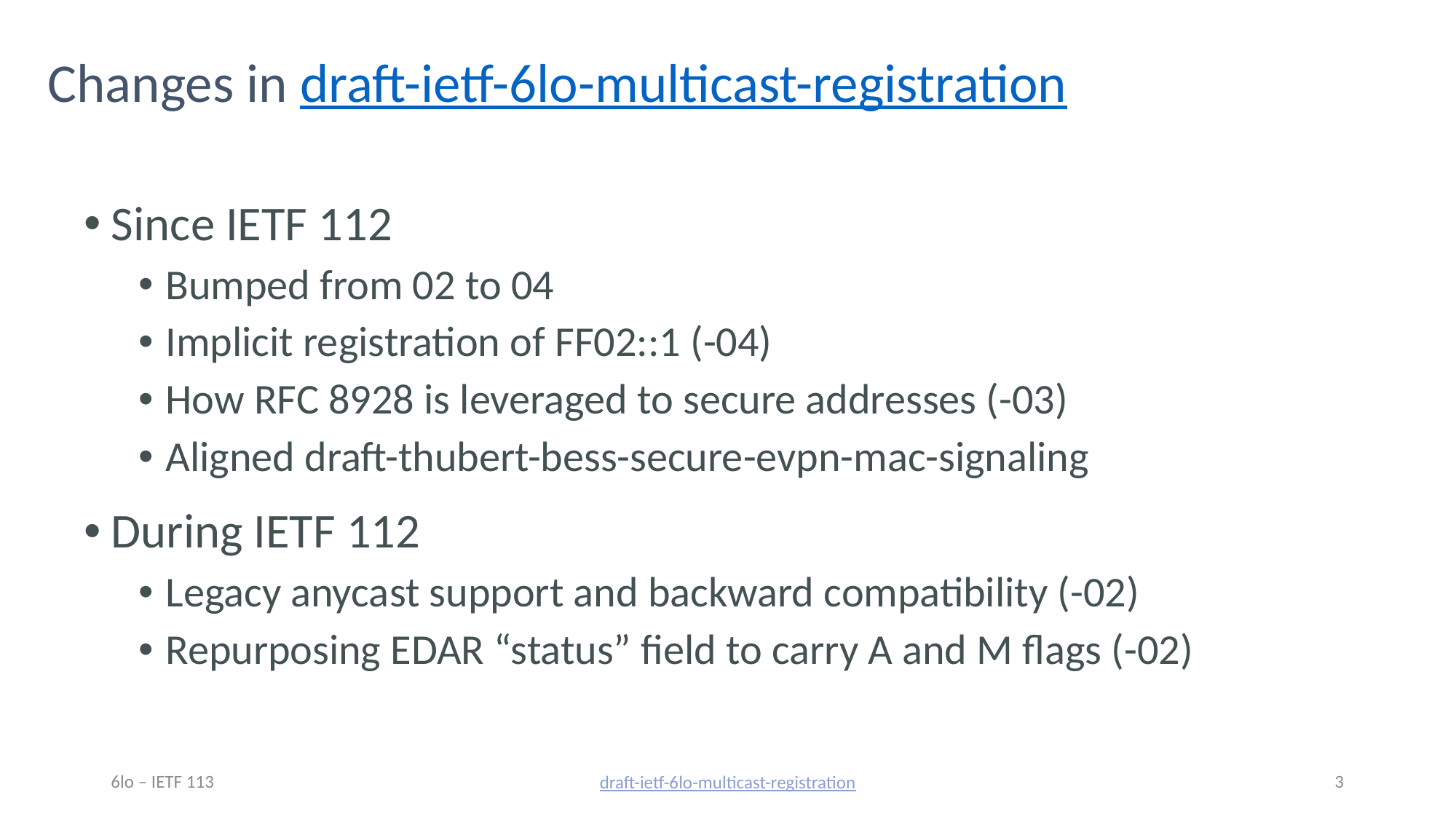

# Changes in draft-ietf-6lo-multicast-registration
Since IETF 112
Bumped from 02 to 04
Implicit registration of FF02::1 (-04)
How RFC 8928 is leveraged to secure addresses (-03)
Aligned draft-thubert-bess-secure-evpn-mac-signaling
During IETF 112
Legacy anycast support and backward compatibility (-02)
Repurposing EDAR “status” field to carry A and M flags (-02)